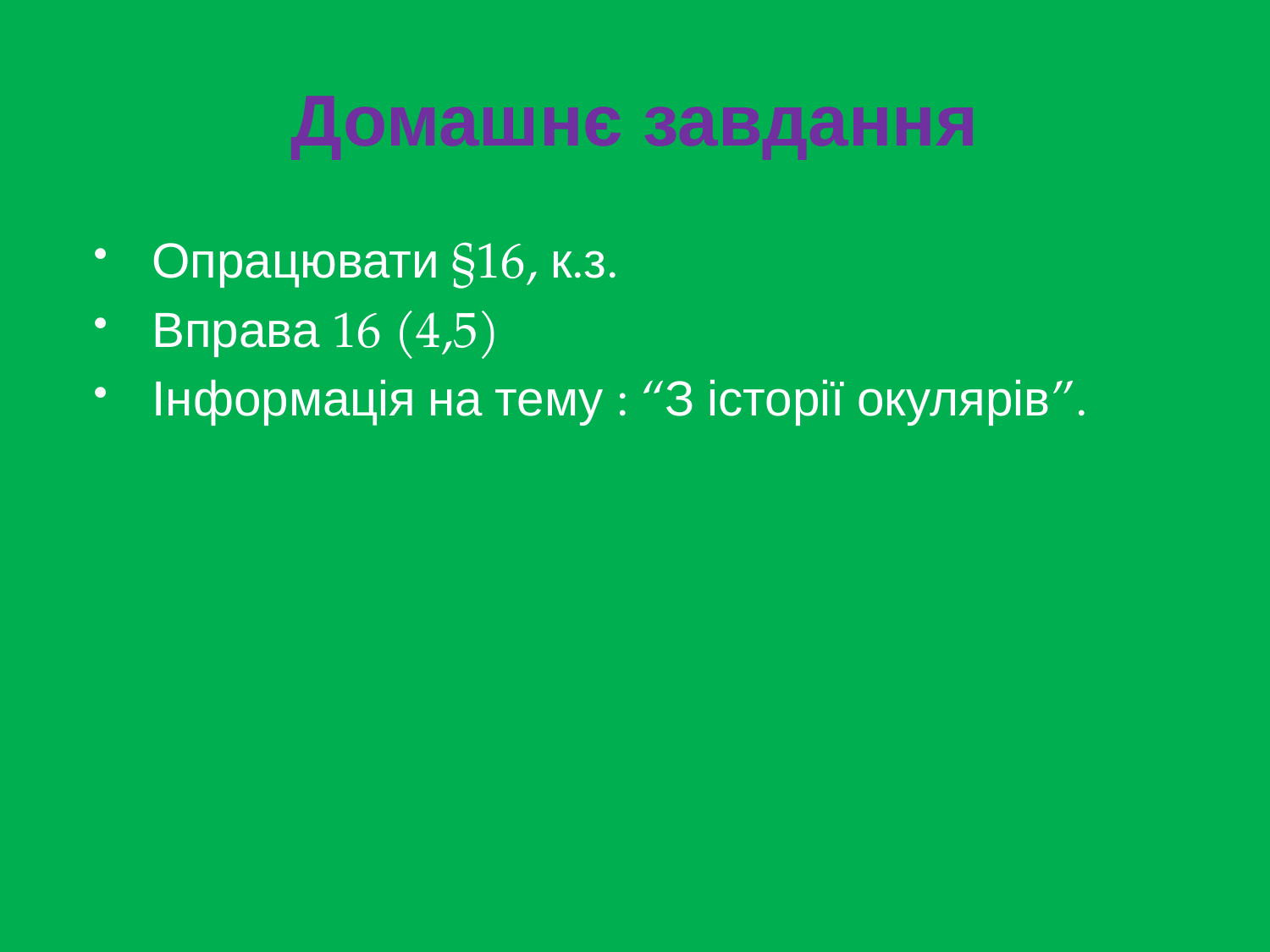

# Домашнє завдання
Опрацювати §16, к.з.
Вправа 16 (4,5)
Інформація на тему : “З історії окулярів”.